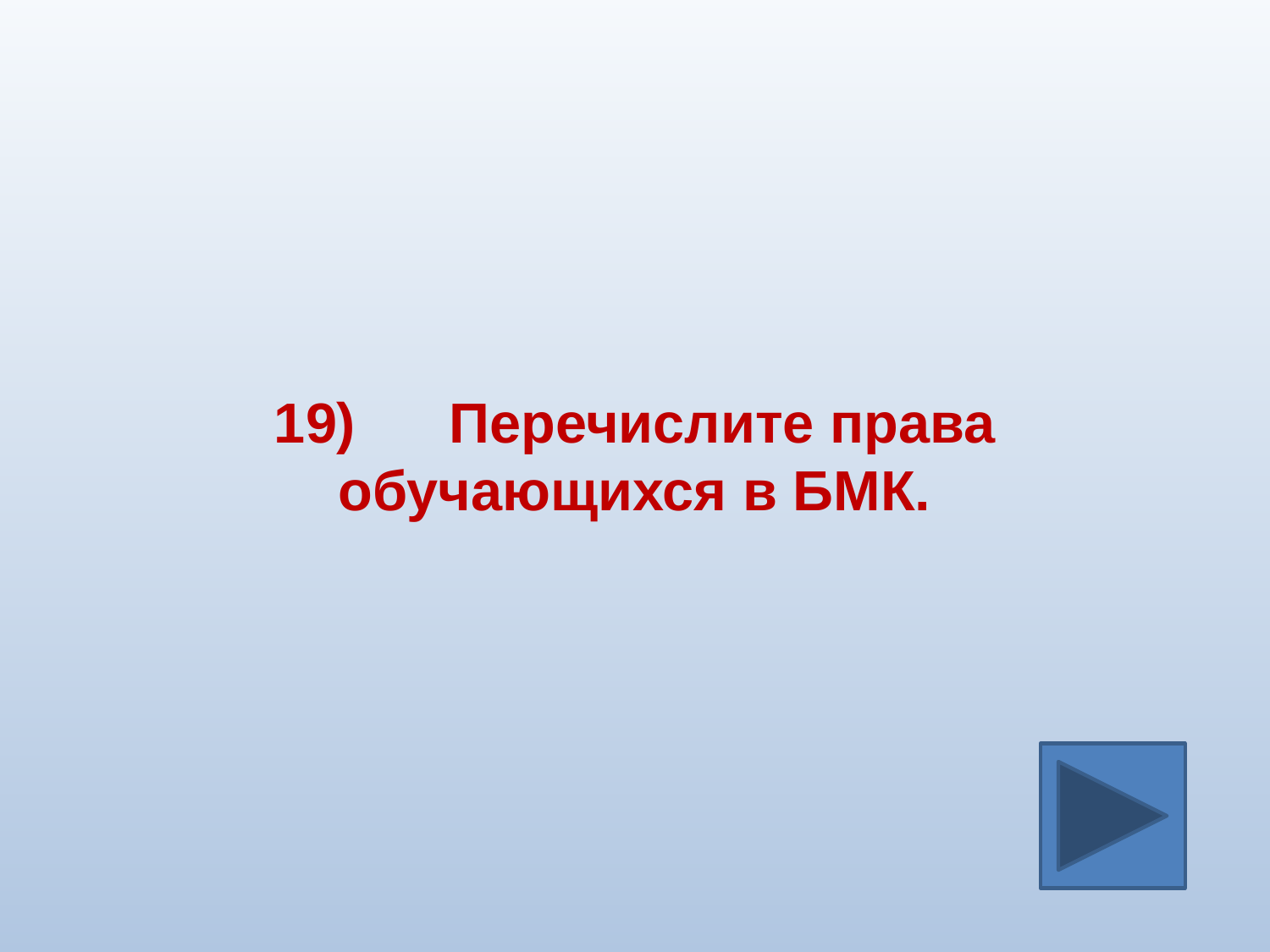

#

19)      Перечислите права обучающихся в БМК.